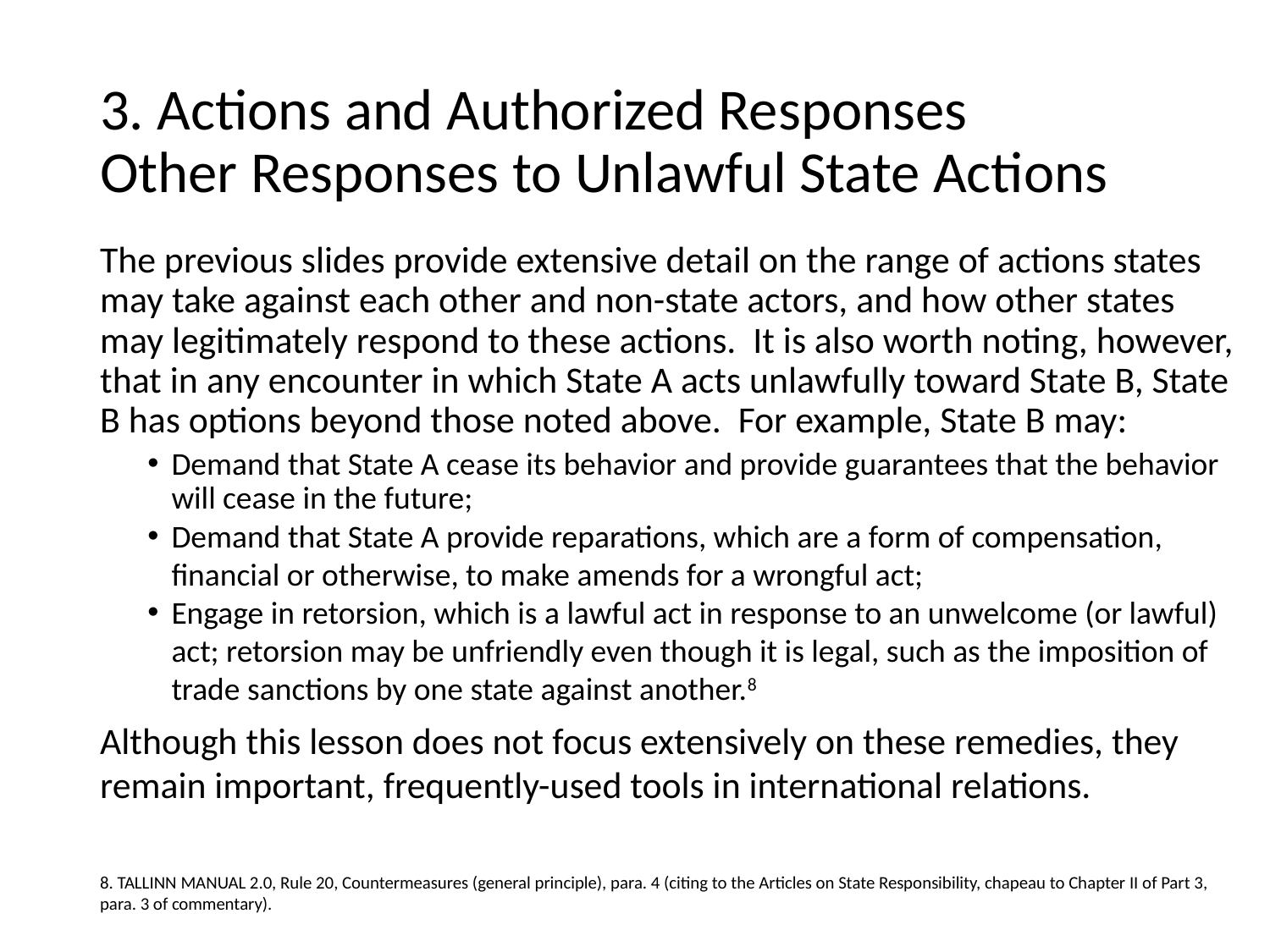

# 3. Actions and Authorized Responses Other Responses to Unlawful State Actions
The previous slides provide extensive detail on the range of actions states may take against each other and non-state actors, and how other states may legitimately respond to these actions.  It is also worth noting, however, that in any encounter in which State A acts unlawfully toward State B, State B has options beyond those noted above.  For example, State B may:
Demand that State A cease its behavior and provide guarantees that the behavior will cease in the future;
Demand that State A provide reparations, which are a form of compensation, financial or otherwise, to make amends for a wrongful act;
Engage in retorsion, which is a lawful act in response to an unwelcome (or lawful) act; retorsion may be unfriendly even though it is legal, such as the imposition of trade sanctions by one state against another.8
Although this lesson does not focus extensively on these remedies, they remain important, frequently-used tools in international relations.

8. TALLINN MANUAL 2.0, Rule 20, Countermeasures (general principle), para. 4 (citing to the Articles on State Responsibility, chapeau to Chapter II of Part 3, para. 3 of commentary).